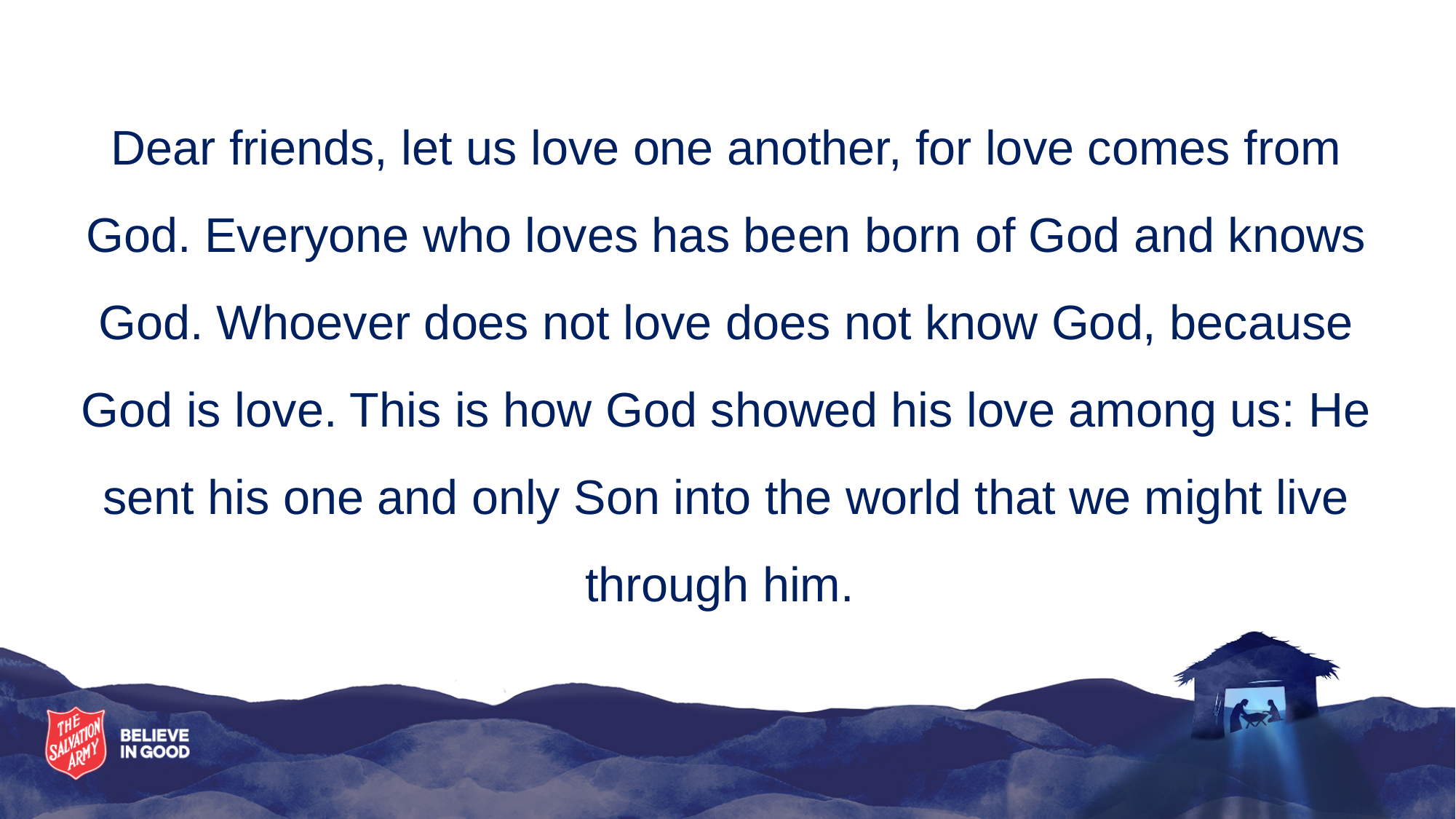

# Dear friends, let us love one another, for love comes from God. Everyone who loves has been born of God and knows God. Whoever does not love does not know God, because God is love. This is how God showed his love among us: He sent his one and only Son into the world that we might live through him.